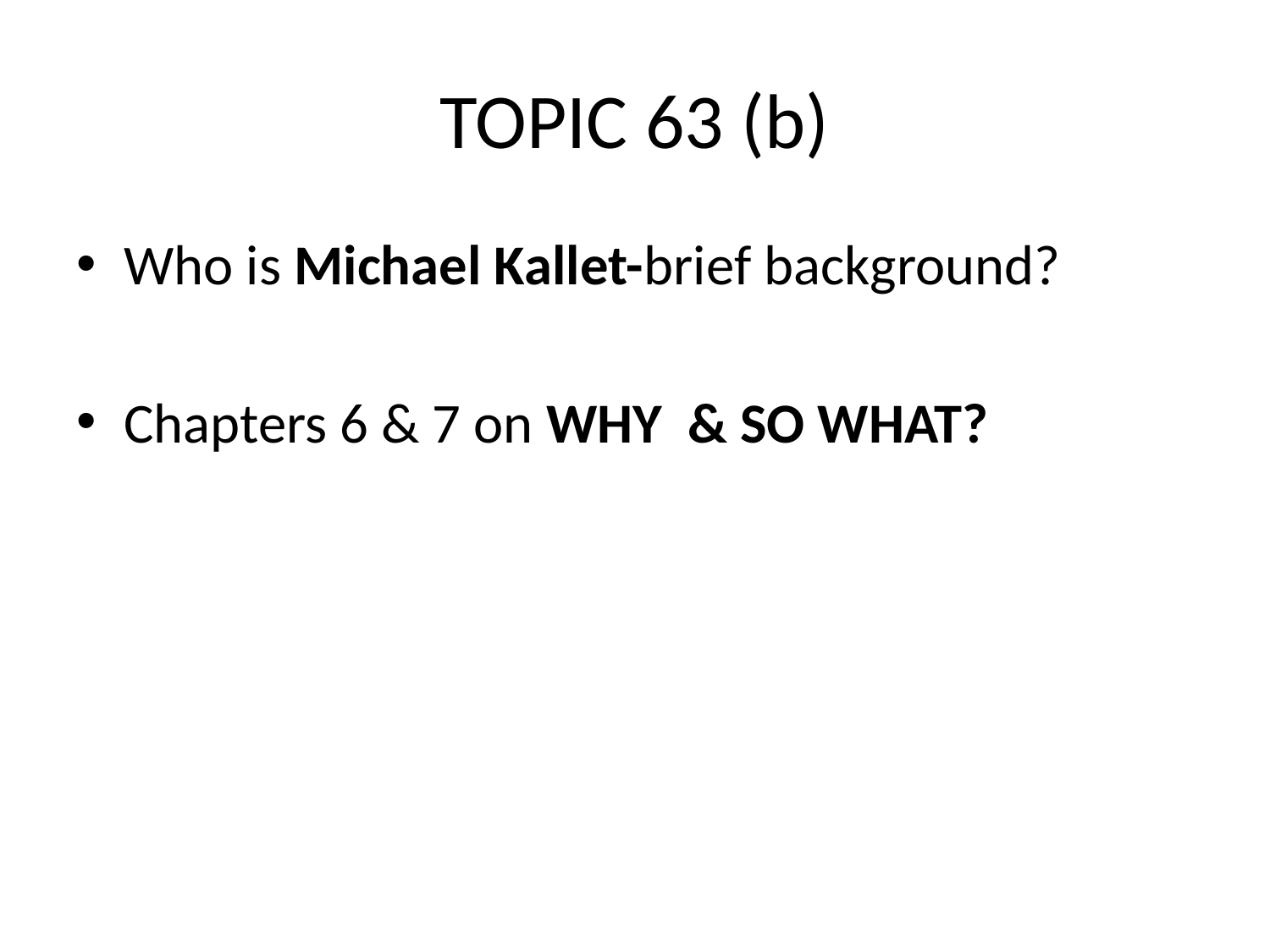

# TOPIC 63 (b)
Who is Michael Kallet-brief background?

Chapters 6 & 7 on WHY  & SO WHAT?